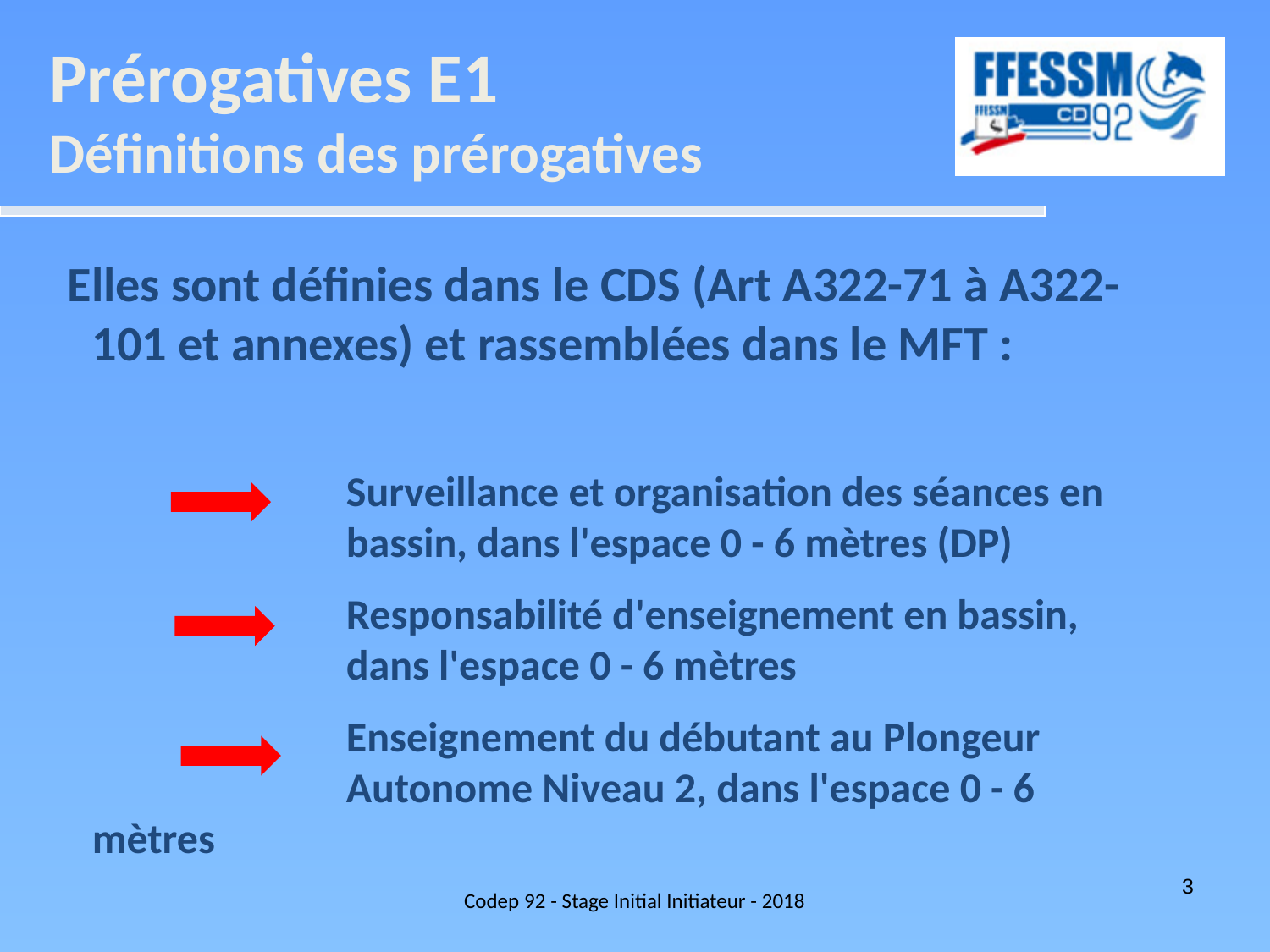

Prérogatives E1
Définitions des prérogatives
Elles sont définies dans le CDS (Art A322-71 à A322-101 et annexes) et rassemblées dans le MFT :

                     	Surveillance et organisation des séances en 		bassin, dans l'espace 0 - 6 mètres (DP)
                       	Responsabilité d'enseignement en bassin,
		dans l'espace 0 - 6 mètres
                        	Enseignement du débutant au Plongeur 			Autonome Niveau 2, dans l'espace 0 - 6 mètres

Codep 92 - Stage Initial Initiateur - 2018
3